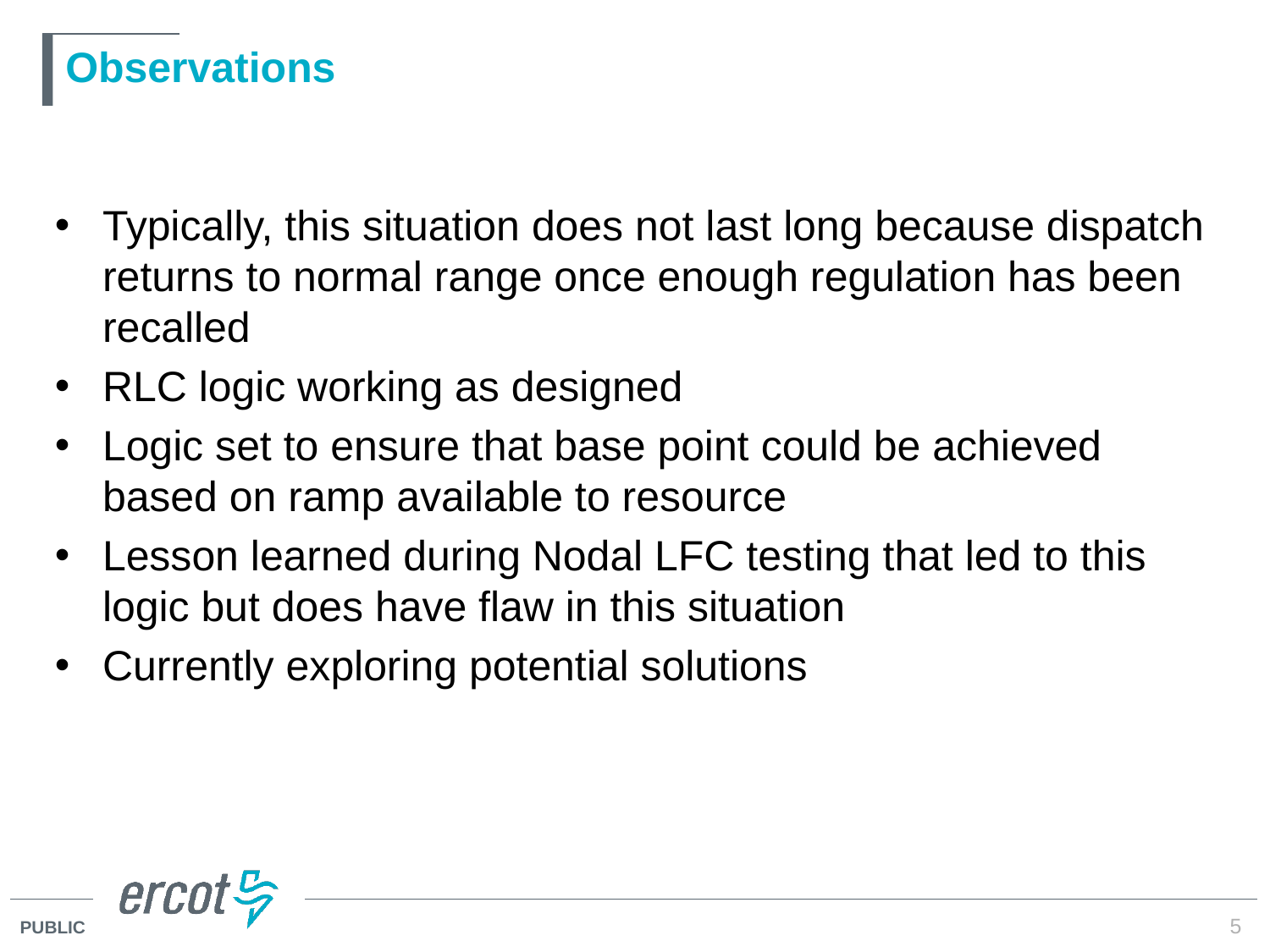

# Observations
Typically, this situation does not last long because dispatch returns to normal range once enough regulation has been recalled
RLC logic working as designed
Logic set to ensure that base point could be achieved based on ramp available to resource
Lesson learned during Nodal LFC testing that led to this logic but does have flaw in this situation
Currently exploring potential solutions
5